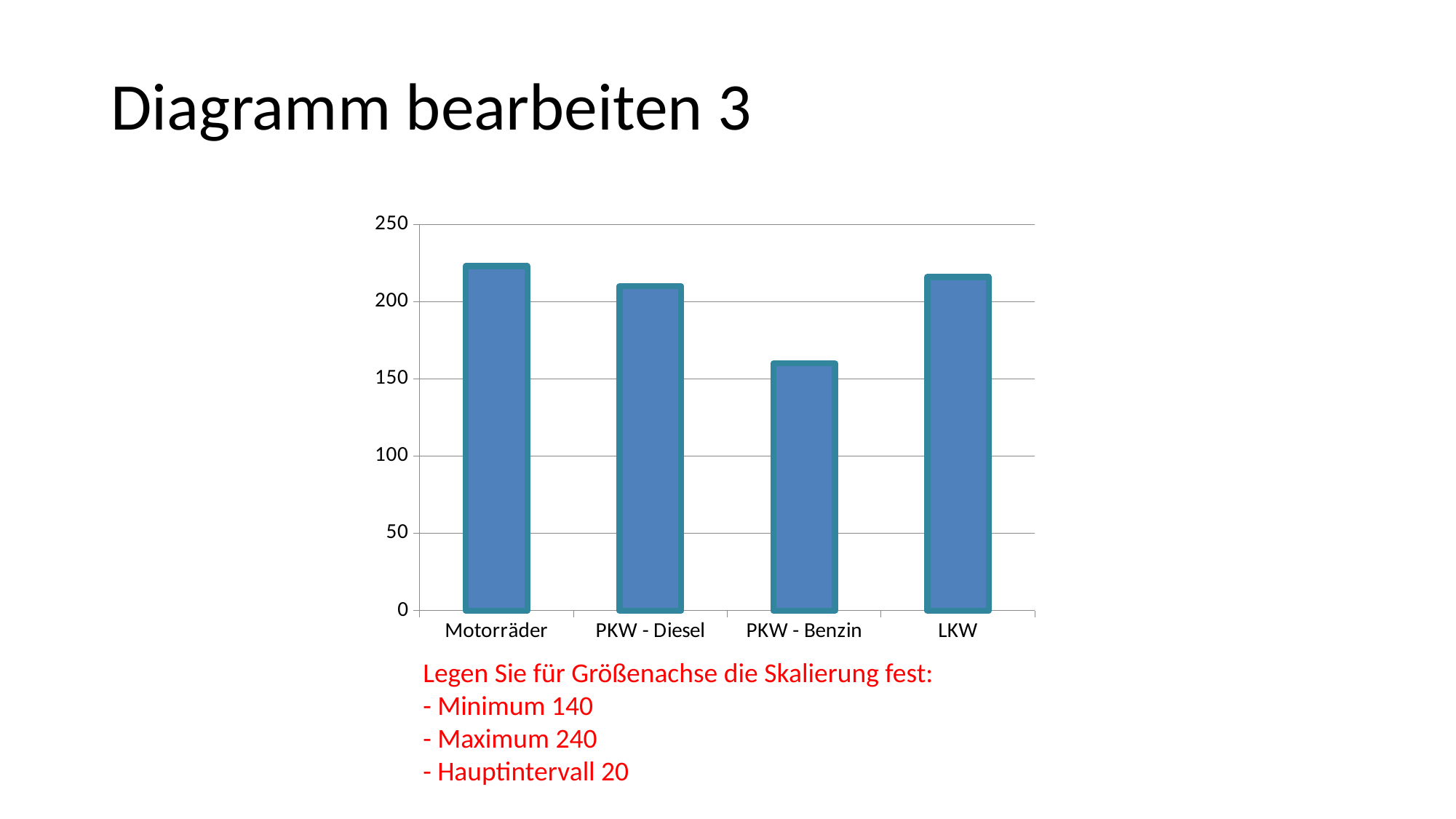

# Diagramm bearbeiten 3

### Chart

| Category | Menge |
|---|---|
| Motorräder | 223.0 |
| PKW - Diesel | 210.0 |
| PKW - Benzin | 160.0 |
| LKW | 216.0 |
Legen Sie für Größenachse die Skalierung fest:
- Minimum 140
- Maximum 240
- Hauptintervall 20